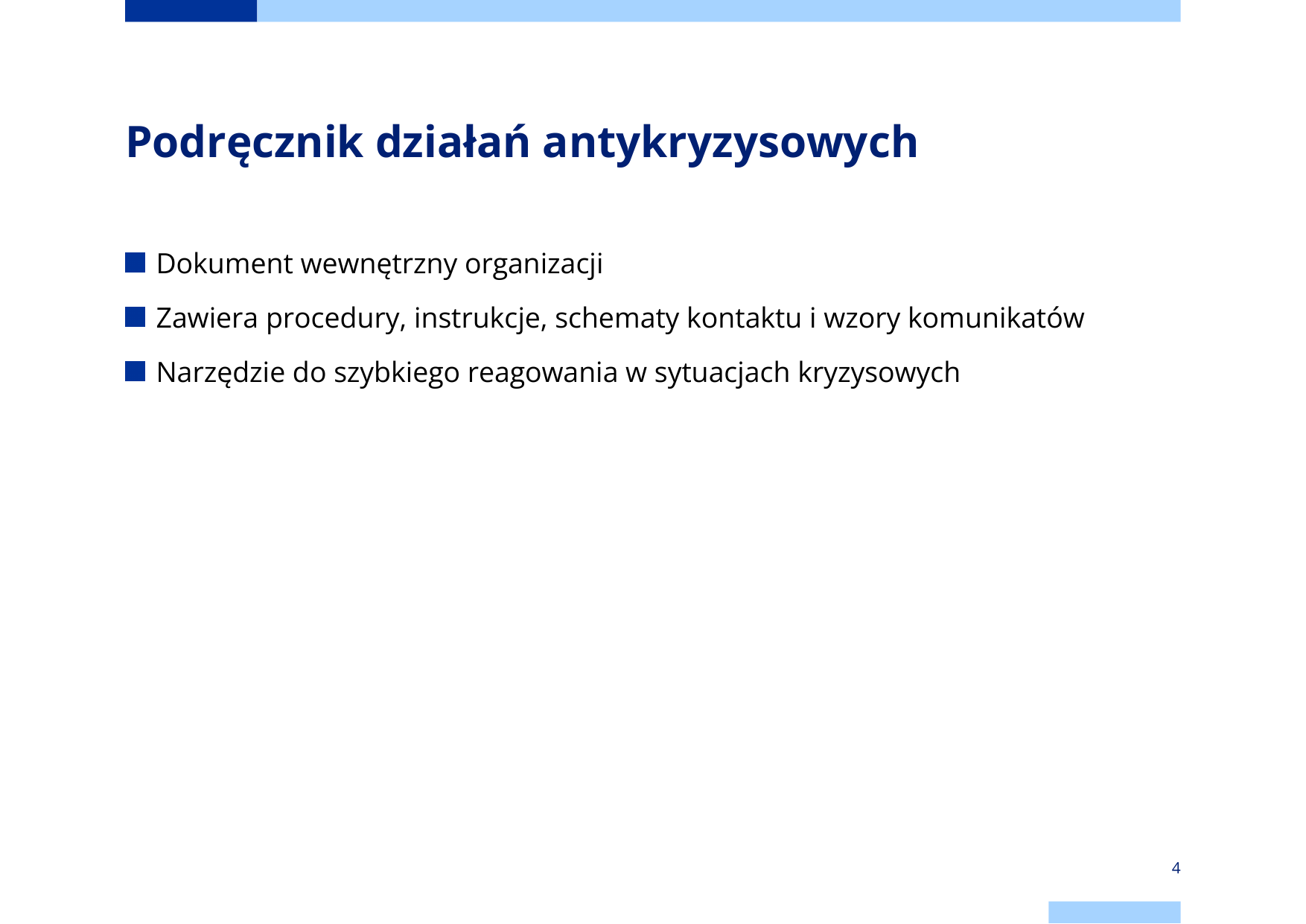

# Podręcznik działań antykryzysowych
Dokument wewnętrzny organizacji
Zawiera procedury, instrukcje, schematy kontaktu i wzory komunikatów
Narzędzie do szybkiego reagowania w sytuacjach kryzysowych
4